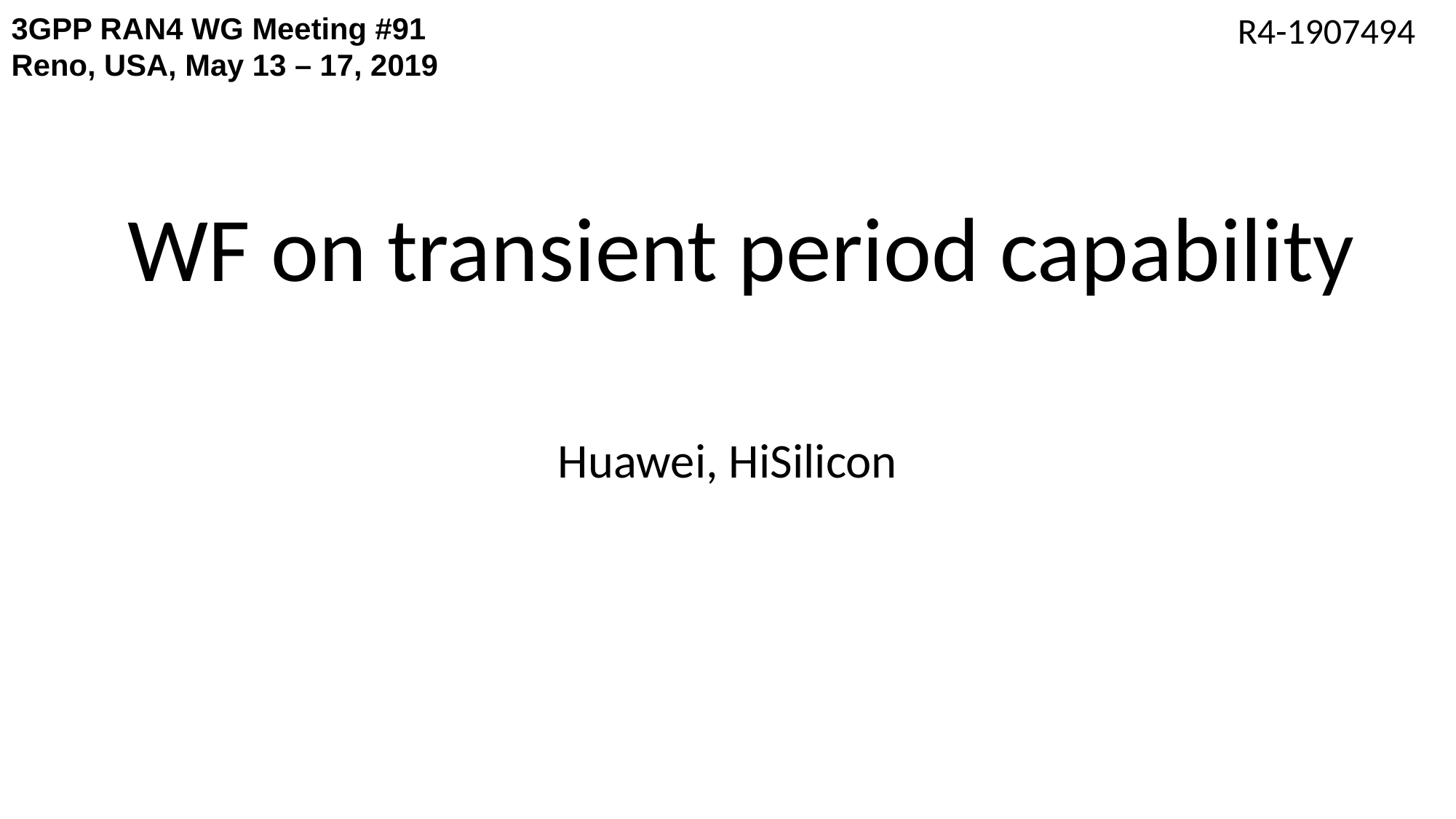

R4-1907494
3GPP RAN4 WG Meeting #91
Reno, USA, May 13 – 17, 2019
# WF on transient period capability
Huawei, HiSilicon